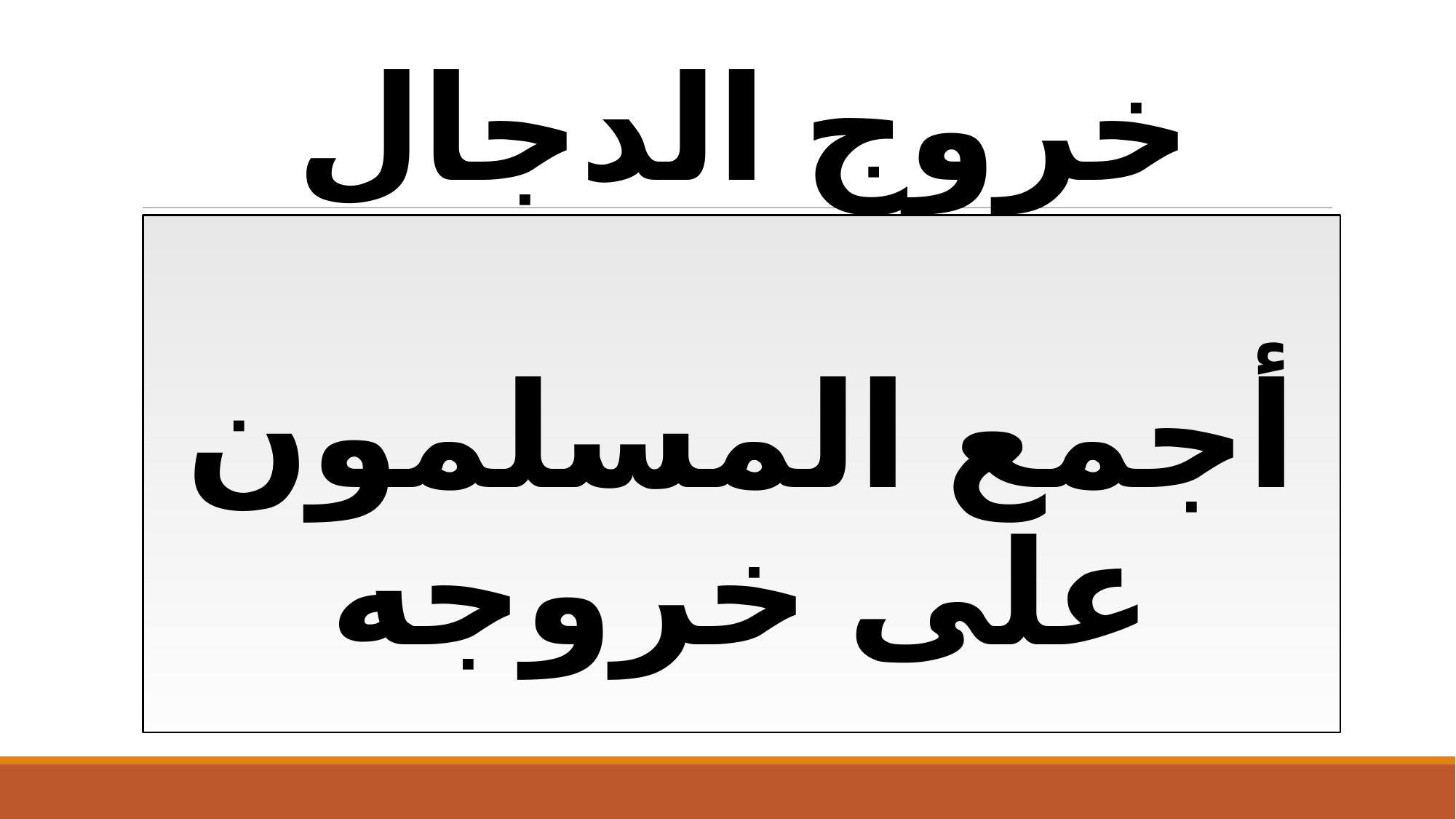

# خروج الدجال

أجمع المسلمون على خروجه